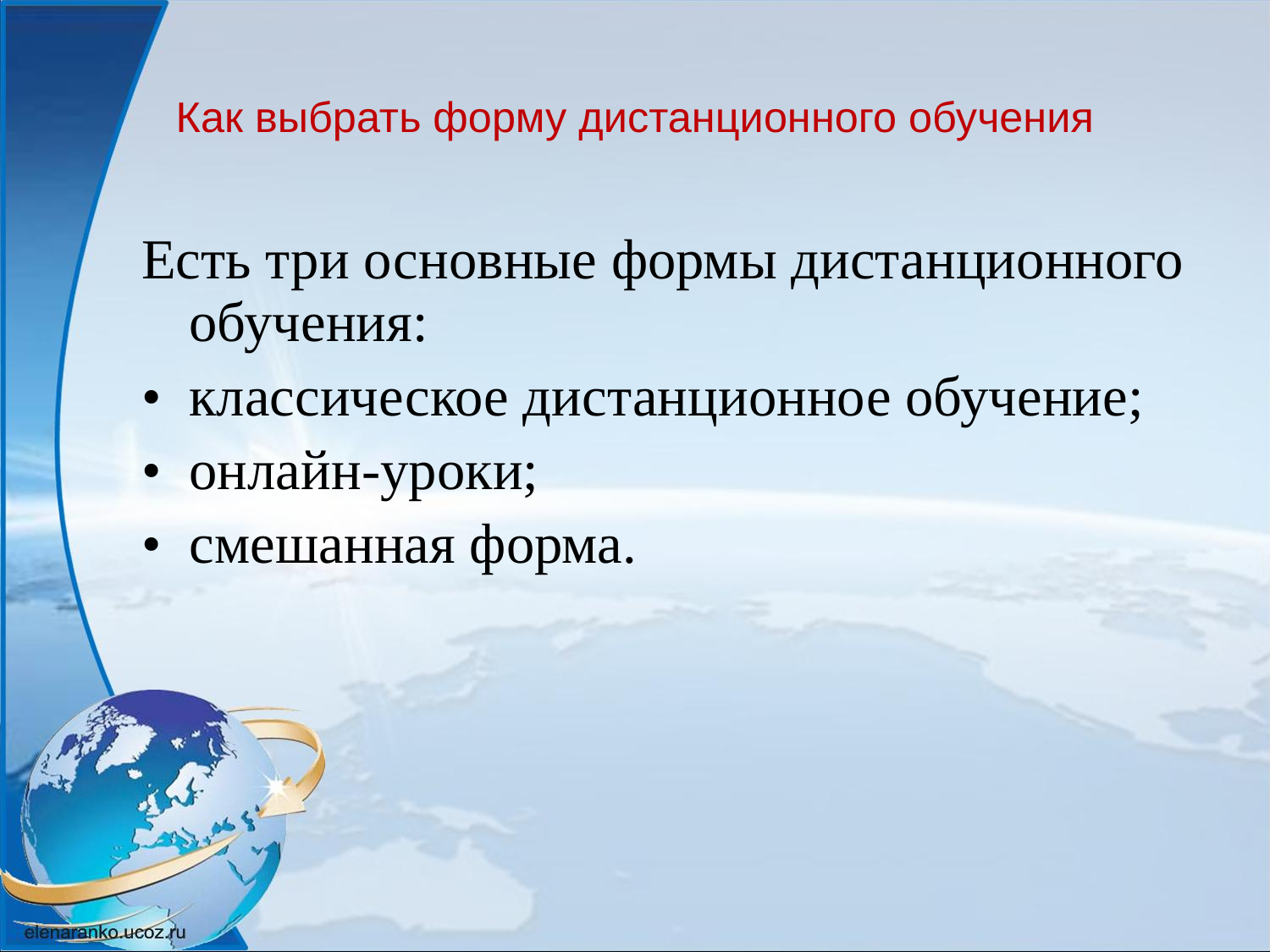

# Как выбрать форму дистанционного обучения
Есть три основные формы дистанционного обучения:
•	классическое дистанционное обучение;
•	онлайн-уроки;
•	смешанная форма.